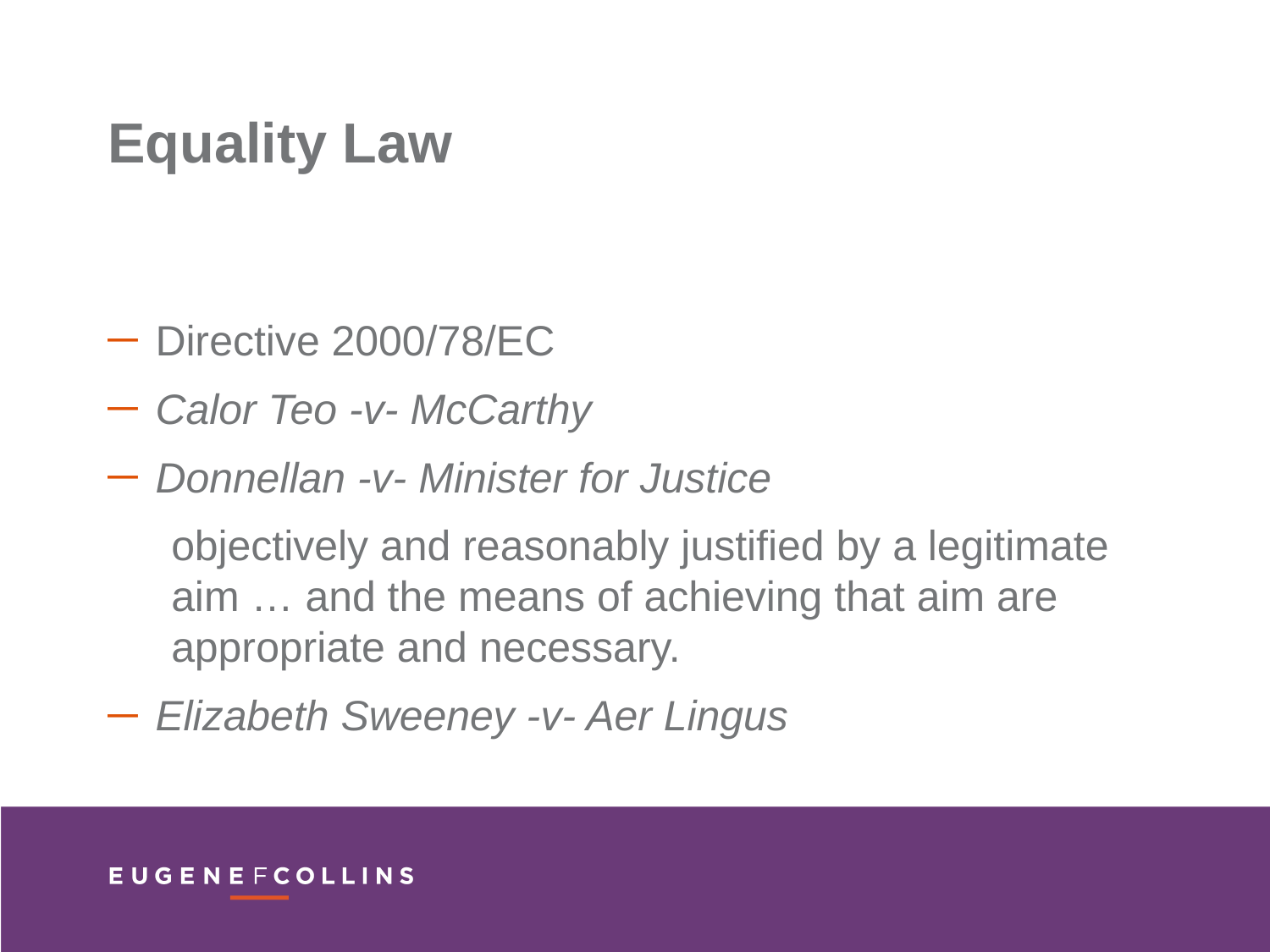

Equality Law
Directive 2000/78/EC
Calor Teo -v- McCarthy
Donnellan -v- Minister for Justice
objectively and reasonably justified by a legitimate aim … and the means of achieving that aim are appropriate and necessary.
Elizabeth Sweeney -v- Aer Lingus